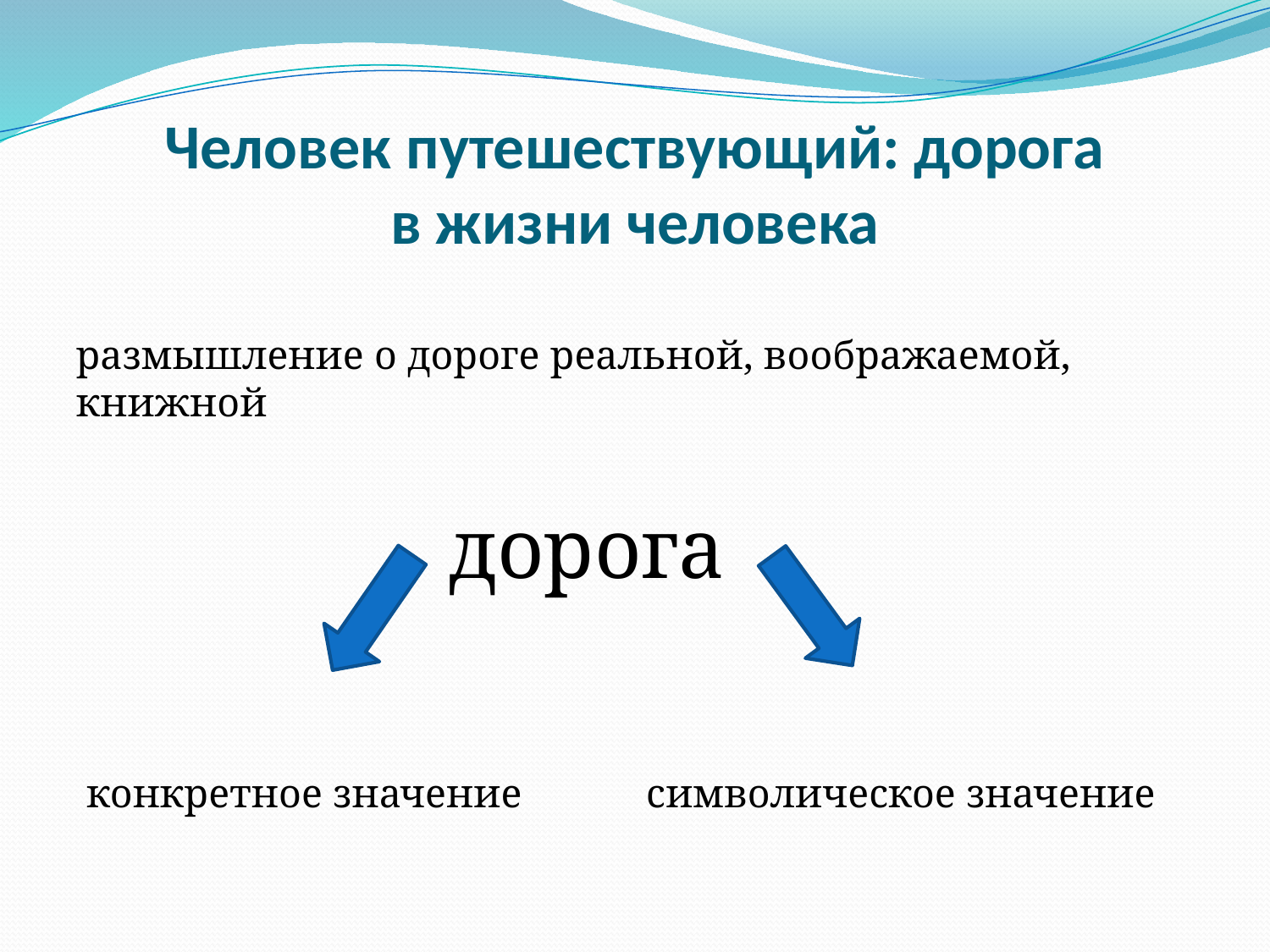

# Человек путешествующий: дорога в жизни человека

размышление о дороге реальной, воображаемой,   книжной

                                    дорога

 конкретное значение            символическое значение